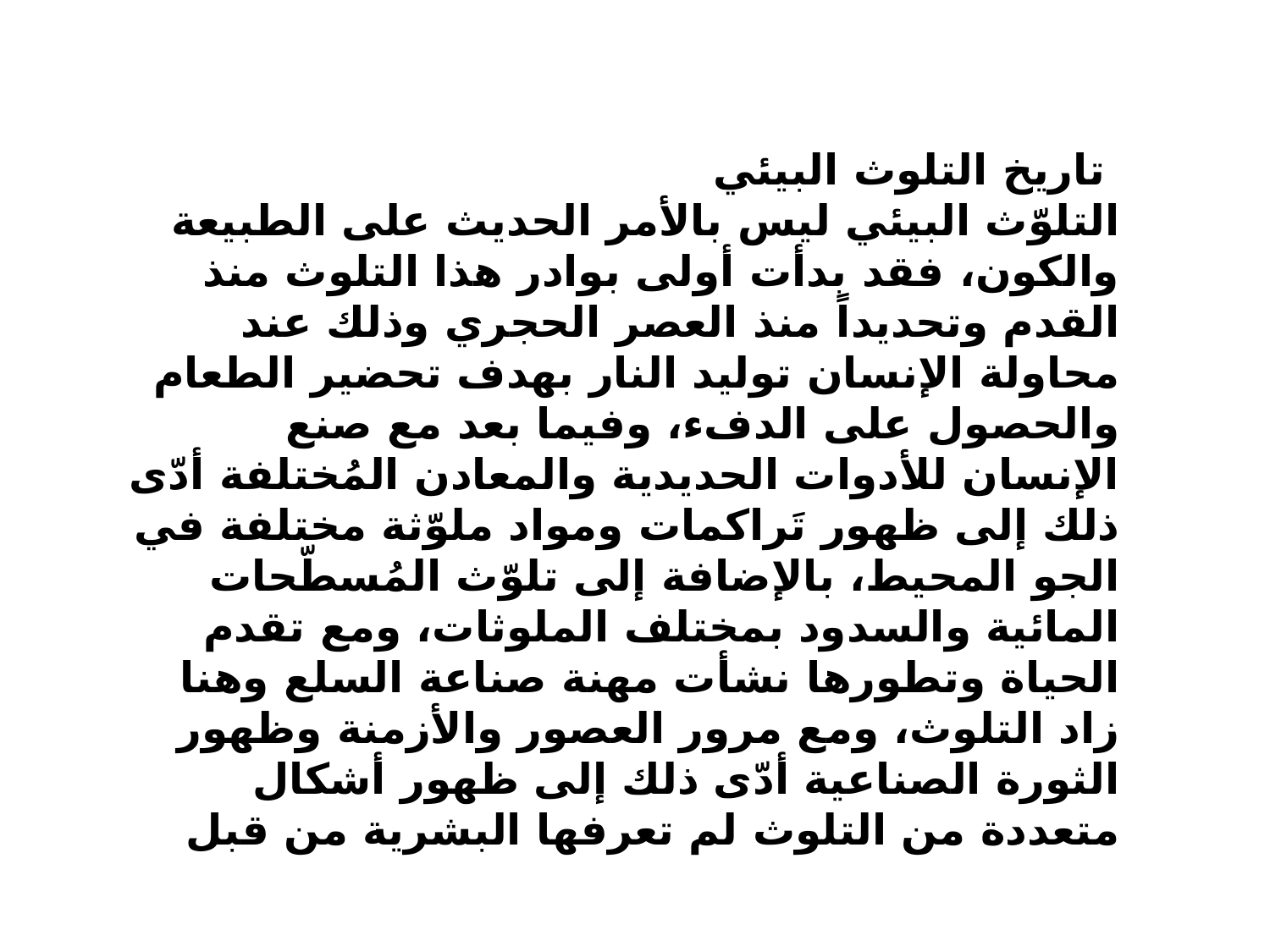

تاريخ التلوث البيئي
التلوّث البيئي ليس بالأمر الحديث على الطبيعة والكون، فقد بدأت أولى بوادر هذا التلوث منذ القدم وتحديداً منذ العصر الحجري وذلك عند محاولة الإنسان توليد النار بهدف تحضير الطعام والحصول على الدفء، وفيما بعد مع صنع الإنسان للأدوات الحديدية والمعادن المُختلفة أدّى ذلك إلى ظهور تَراكمات ومواد ملوّثة مختلفة في الجو المحيط، بالإضافة إلى تلوّث المُسطّحات المائية والسدود بمختلف الملوثات، ومع تقدم الحياة وتطورها نشأت مهنة صناعة السلع وهنا زاد التلوث، ومع مرور العصور والأزمنة وظهور الثورة الصناعية أدّى ذلك إلى ظهور أشكال متعددة من التلوث لم تعرفها البشرية من قبل